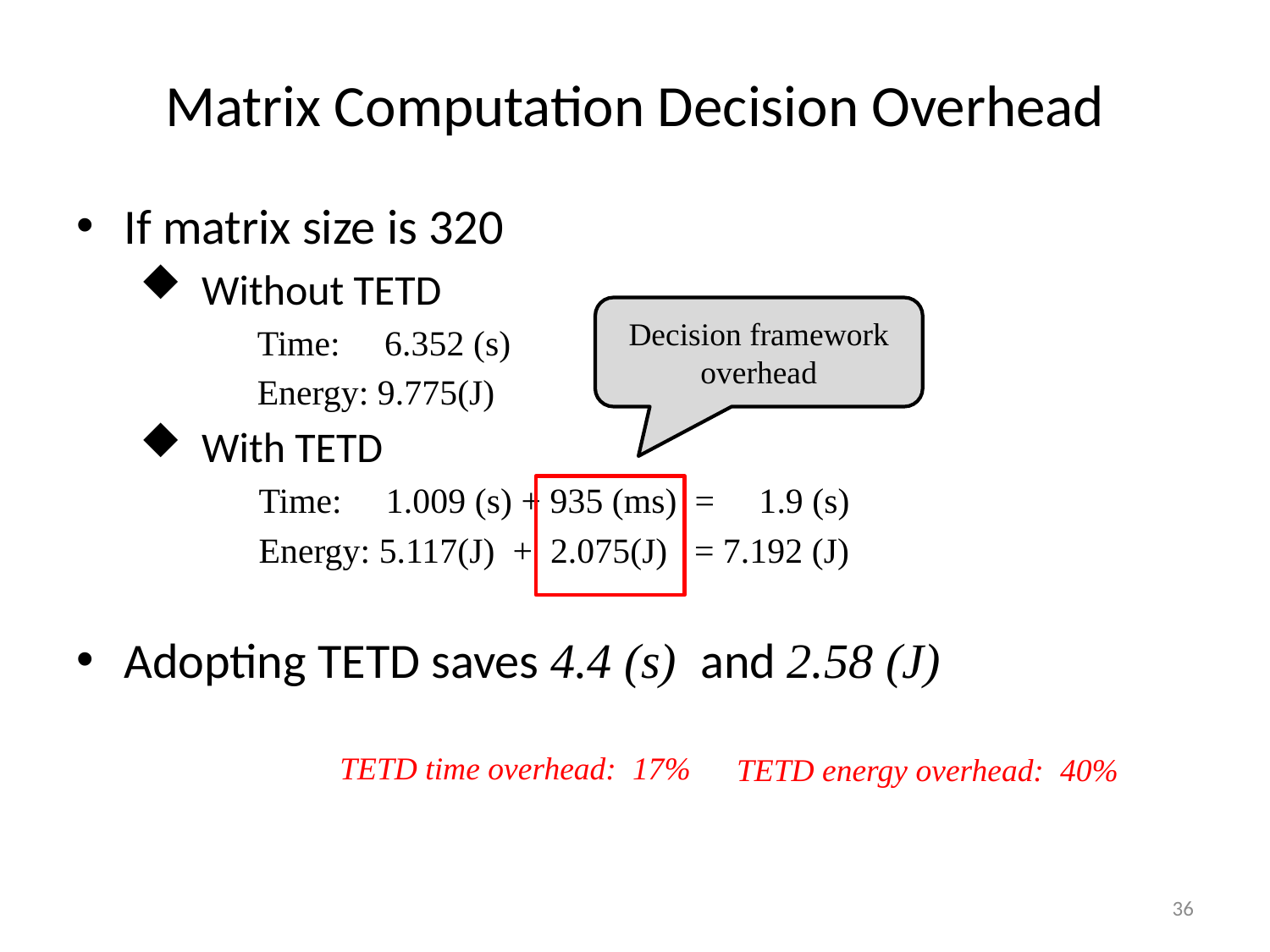

# Matrix Computation Decision Overhead
If matrix size is 320
Without TETD
	Time:     6.352 (s)
	Energy: 9.775(J)
With TETD
Time:     1.009 (s) + 935 (ms)  =     1.9 (s)
Energy: 5.117(J)  +  2.075(J)   = 7.192 (J)

Adopting TETD saves 4.4 (s)  and 2.58 (J)

Decision framework overhead

TETD time overhead:  17%
TETD energy overhead:  40%
36